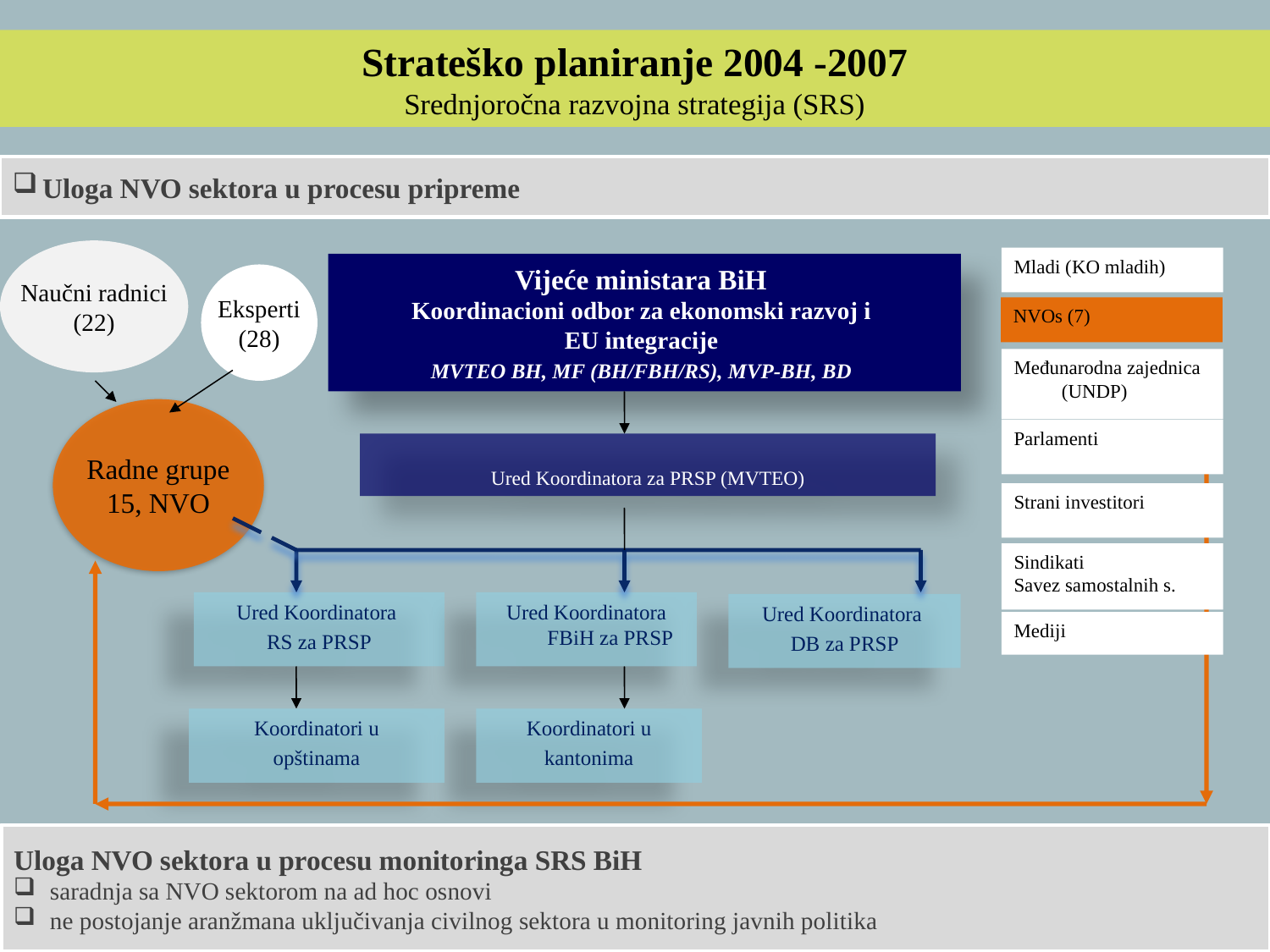

# Strateško planiranje 2004 -2007 Srednjoročna razvojna strategija (SRS)
Uloga NVO sektora u procesu pripreme
Naučni radnici
(22)
Mladi (KO mladih)
Vijeće ministara BiH
Koordinacioni odbor za ekonomski razvoj i
EU integracije
MVTEO BH, MF (BH/FBH/RS), MVP-BH, BD
Eksperti
(28)
NVOs (7)
Međunarodna zajednica  (UNDP)

Radne grupe
15, NVO
Parlamenti

Ured Koordinatora za PRSP (MVTEO)

Strani investitori

Sindikati
Savez samostalnih s.

Ured Koordinatora
RS za PRSP
Ured Koordinatora FBiH za PRSP
Ured Koordinatora
DB za PRSP
Mediji

Koordinatori u
opštinama
Koordinatori u
kantonima

Uloga NVO sektora u procesu monitoringa SRS BiH
 saradnja sa NVO sektorom na ad hoc osnovi
 ne postojanje aranžmana uključivanja civilnog sektora u monitoring javnih politika
7
7